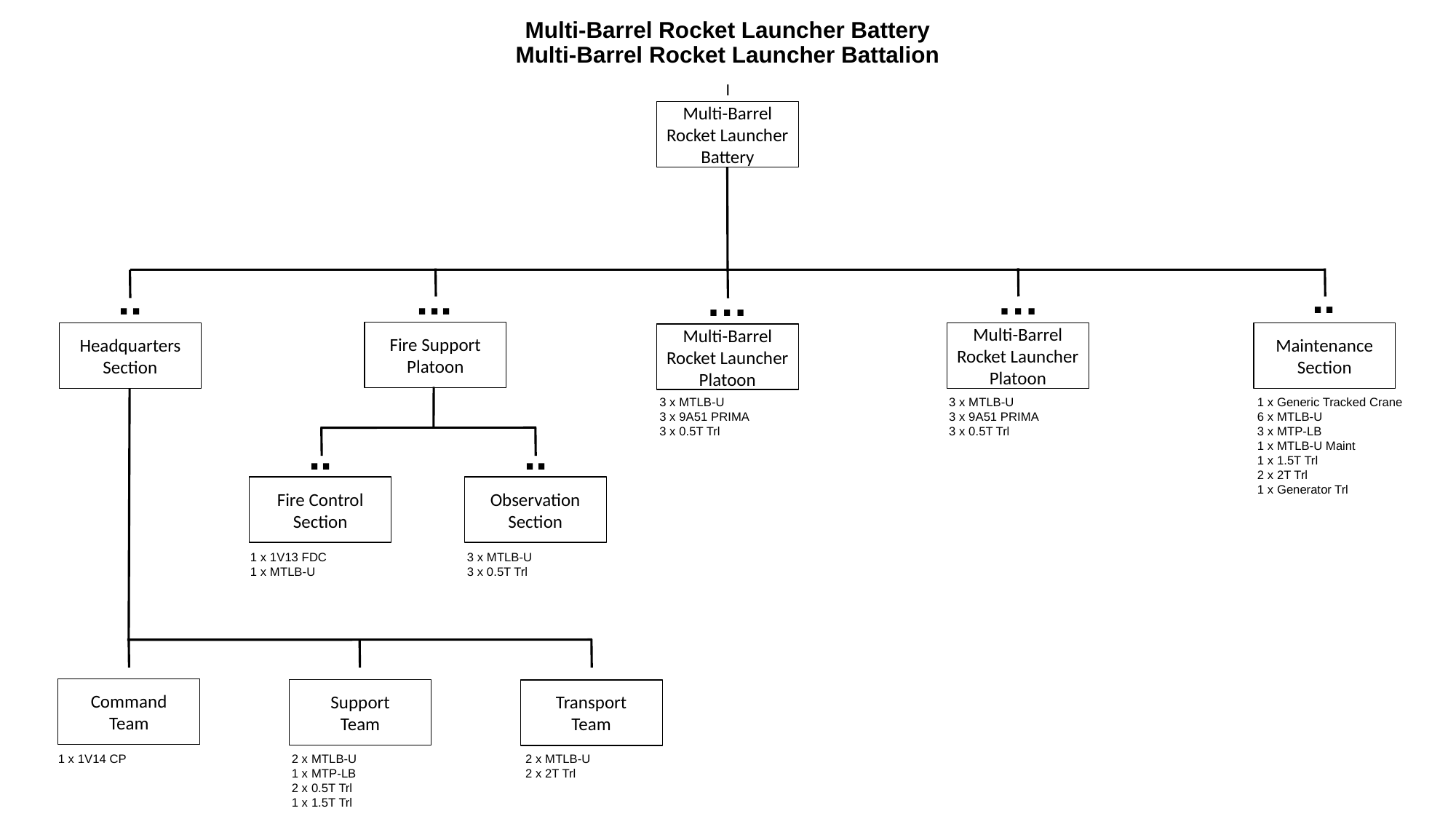

# Multi-Barrel Rocket Launcher Battery Multi-Barrel Rocket Launcher Battalion
I
Multi-Barrel
Rocket Launcher
Battery
..
..
...
…
…
Fire Support
Platoon
Headquarters
Section
Multi-Barrel
Rocket Launcher
Platoon
Maintenance
Section
Multi-Barrel
Rocket Launcher
Platoon
3 x MTLB-U
3 x 9A51 PRIMA
3 x 0.5T Trl
1 x Generic Tracked Crane
6 x MTLB-U
3 x MTP-LB
1 x MTLB-U Maint
1 x 1.5T Trl
2 x 2T Trl
1 x Generator Trl
3 x MTLB-U
3 x 9A51 PRIMA
3 x 0.5T Trl
..
..
Fire Control Section
Observation
Section
1 x 1V13 FDC
1 x MTLB-U
3 x MTLB-U
3 x 0.5T Trl
Command
Team
Support
Team
Transport
Team
1 x 1V14 CP
2 x MTLB-U
1 x MTP-LB
2 x 0.5T Trl
1 x 1.5T Trl
2 x MTLB-U
2 x 2T Trl